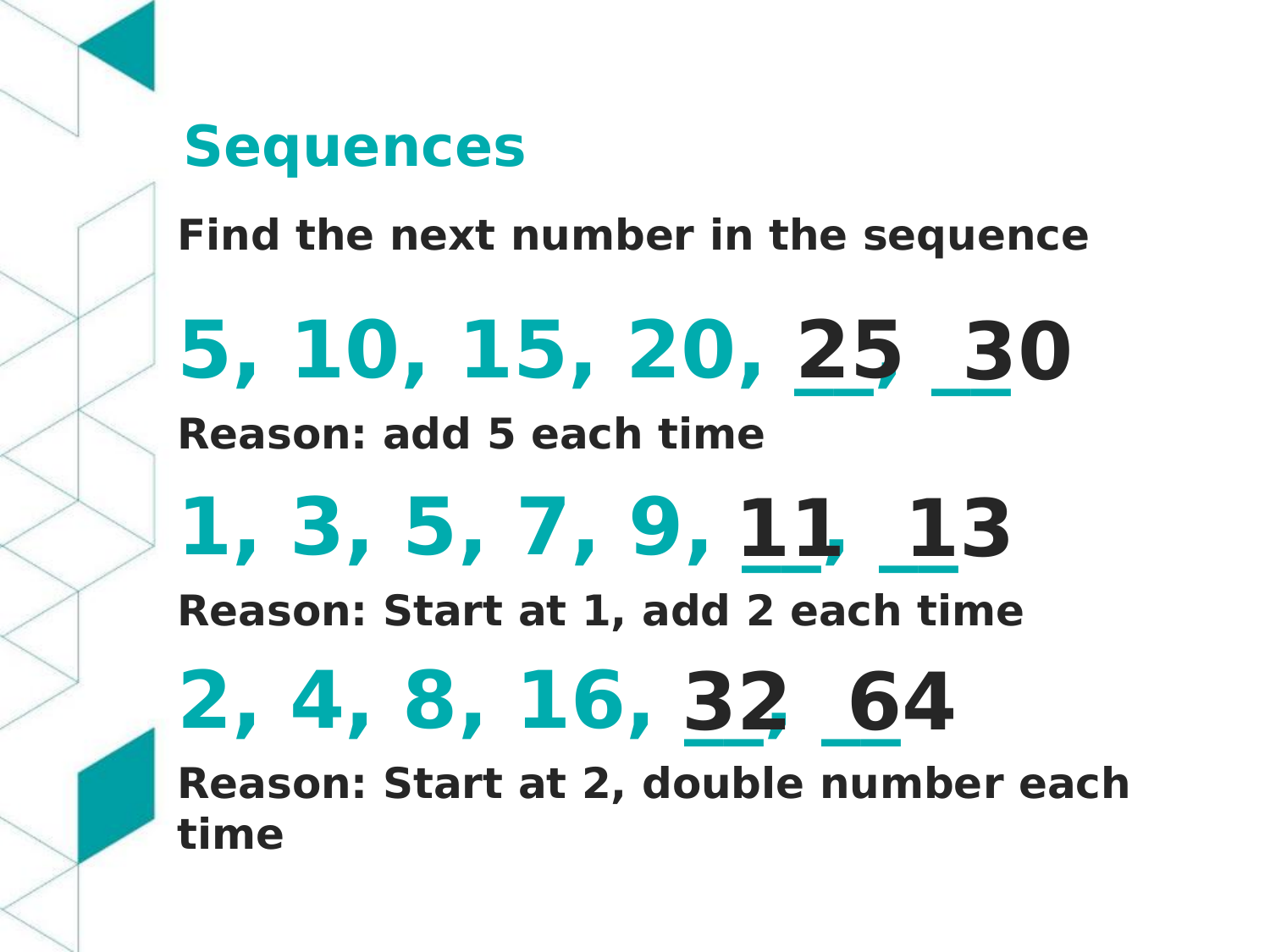

Sequences
Find the next number in the sequence
25
5, 10, 15, 20, __, __
30
Reason: add 5 each time
1, 3, 5, 7, 9, __, __
11
13
Reason: Start at 1, add 2 each time
2, 4, 8, 16, __, __
32
64
Reason: Start at 2, double number each time